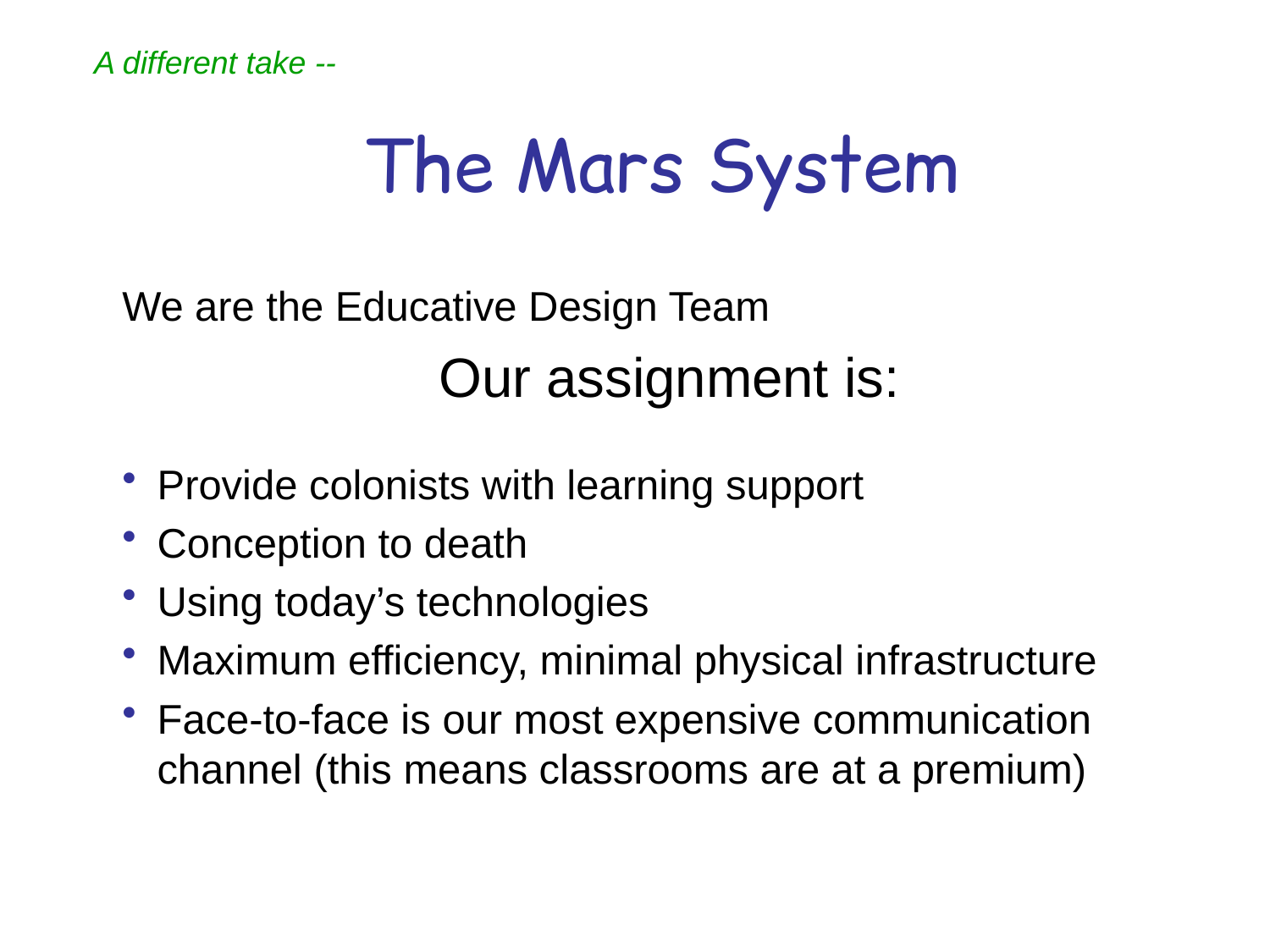

A different take --
# The Mars System

We are the Educative Design Team
Our assignment is:

Provide colonists with learning support
Conception to death
Using today’s technologies
Maximum efficiency, minimal physical infrastructure
Face-to-face is our most expensive communication channel (this means classrooms are at a premium)